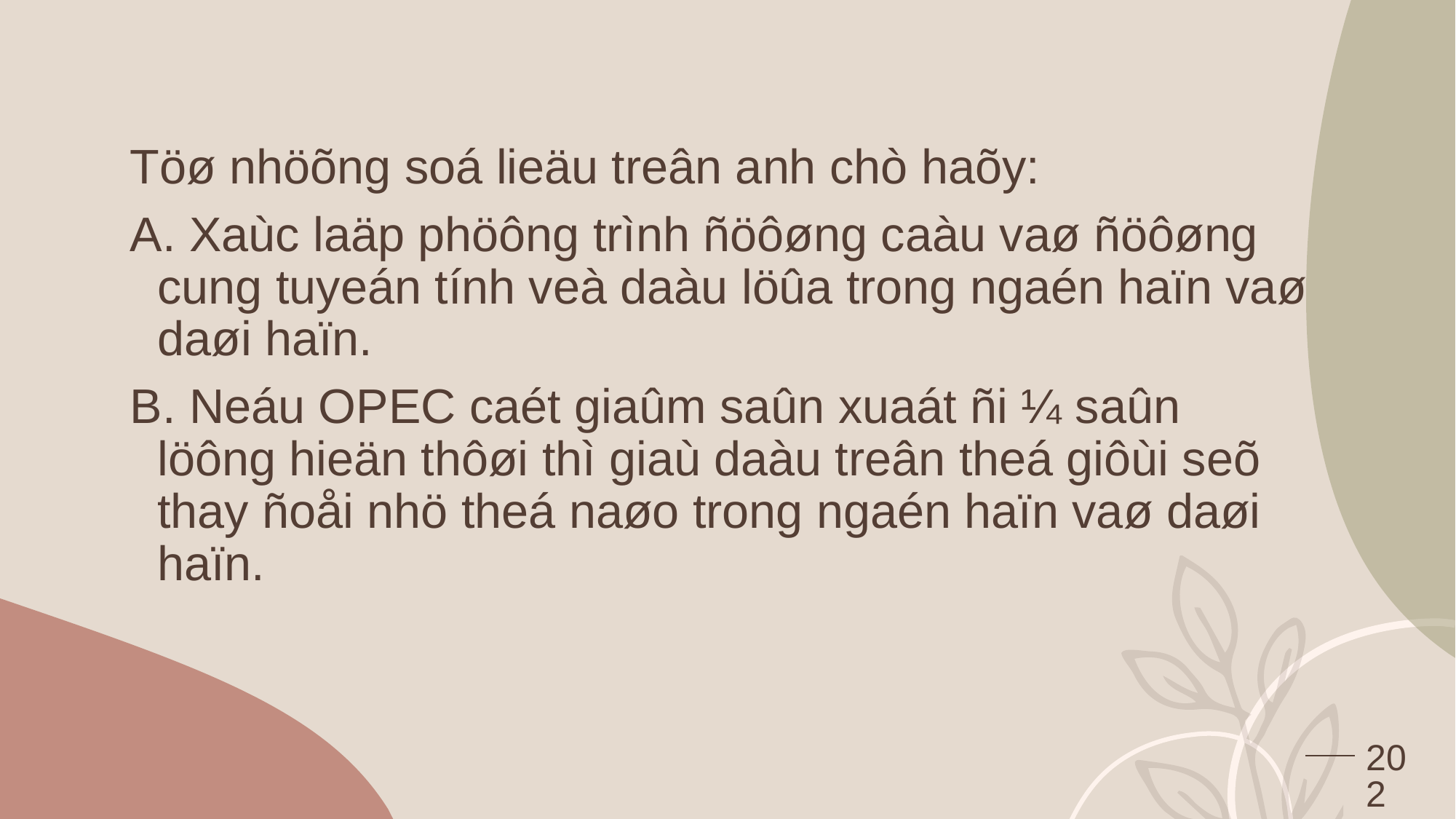

Töø nhöõng soá lieäu treân anh chò haõy:
A. Xaùc laäp phöông trình ñöôøng caàu vaø ñöôøng cung tuyeán tính veà daàu löûa trong ngaén haïn vaø daøi haïn.
B. Neáu OPEC caét giaûm saûn xuaát ñi ¼ saûn löông hieän thôøi thì giaù daàu treân theá giôùi seõ thay ñoåi nhö theá naøo trong ngaén haïn vaø daøi haïn.
202